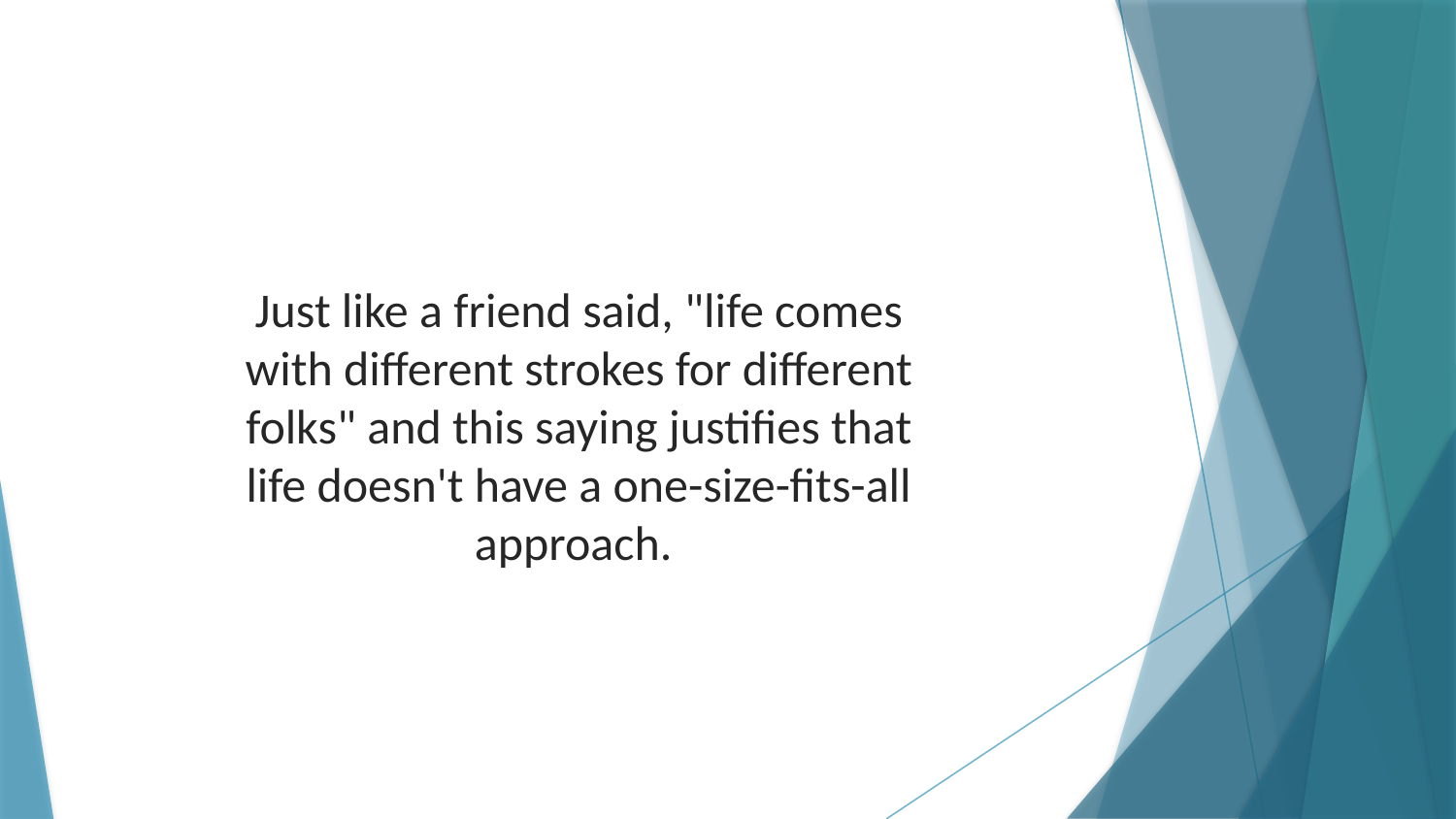

Just like a friend said, "life comes with different strokes for different folks" and this saying justifies that life doesn't have a one-size-fits-all approach.